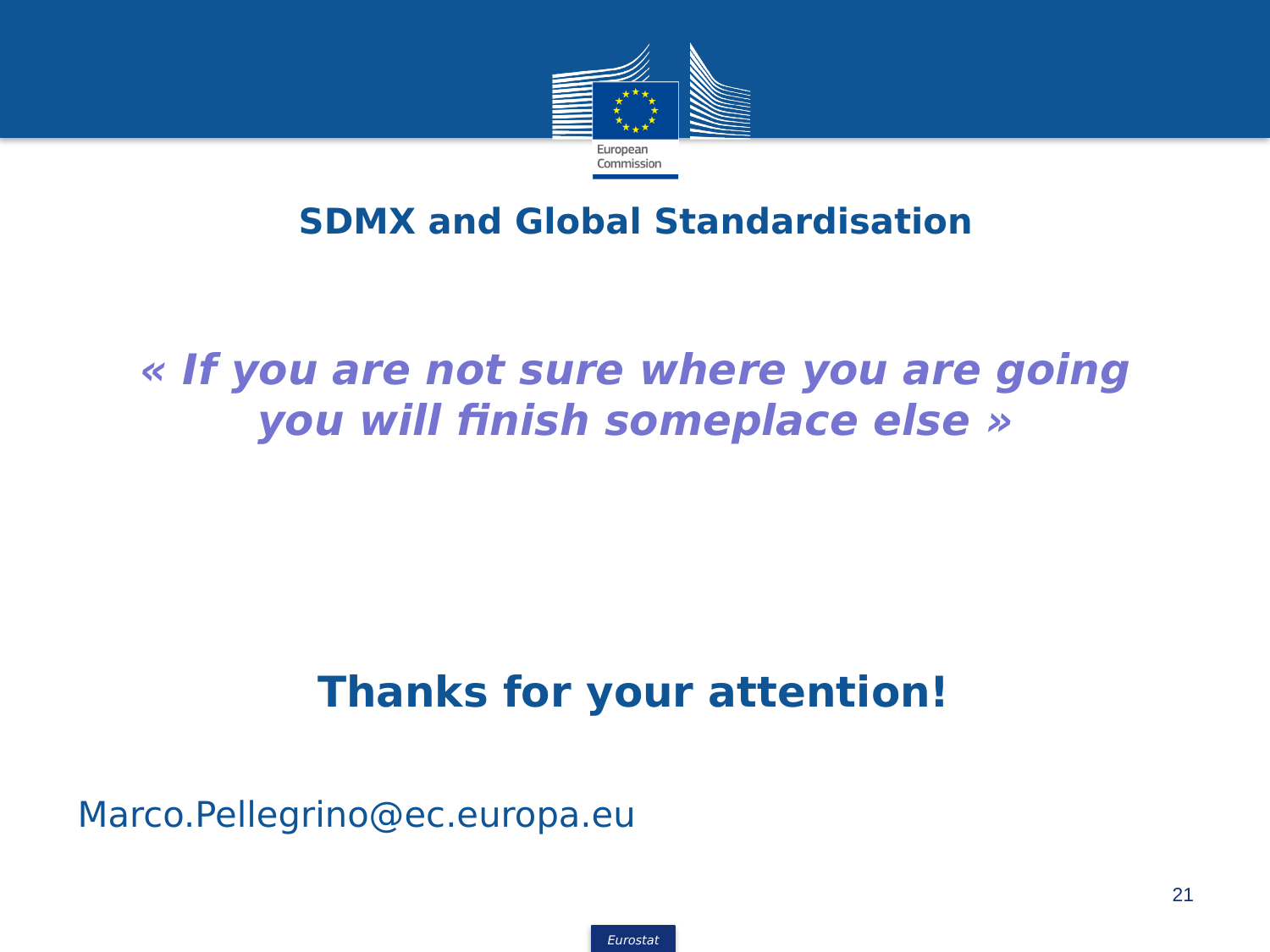

SDMX and Global Standardisation

« If you are not sure where you are going
you will finish someplace else »
# Thanks for your attention!
Marco.Pellegrino@ec.europa.eu

21